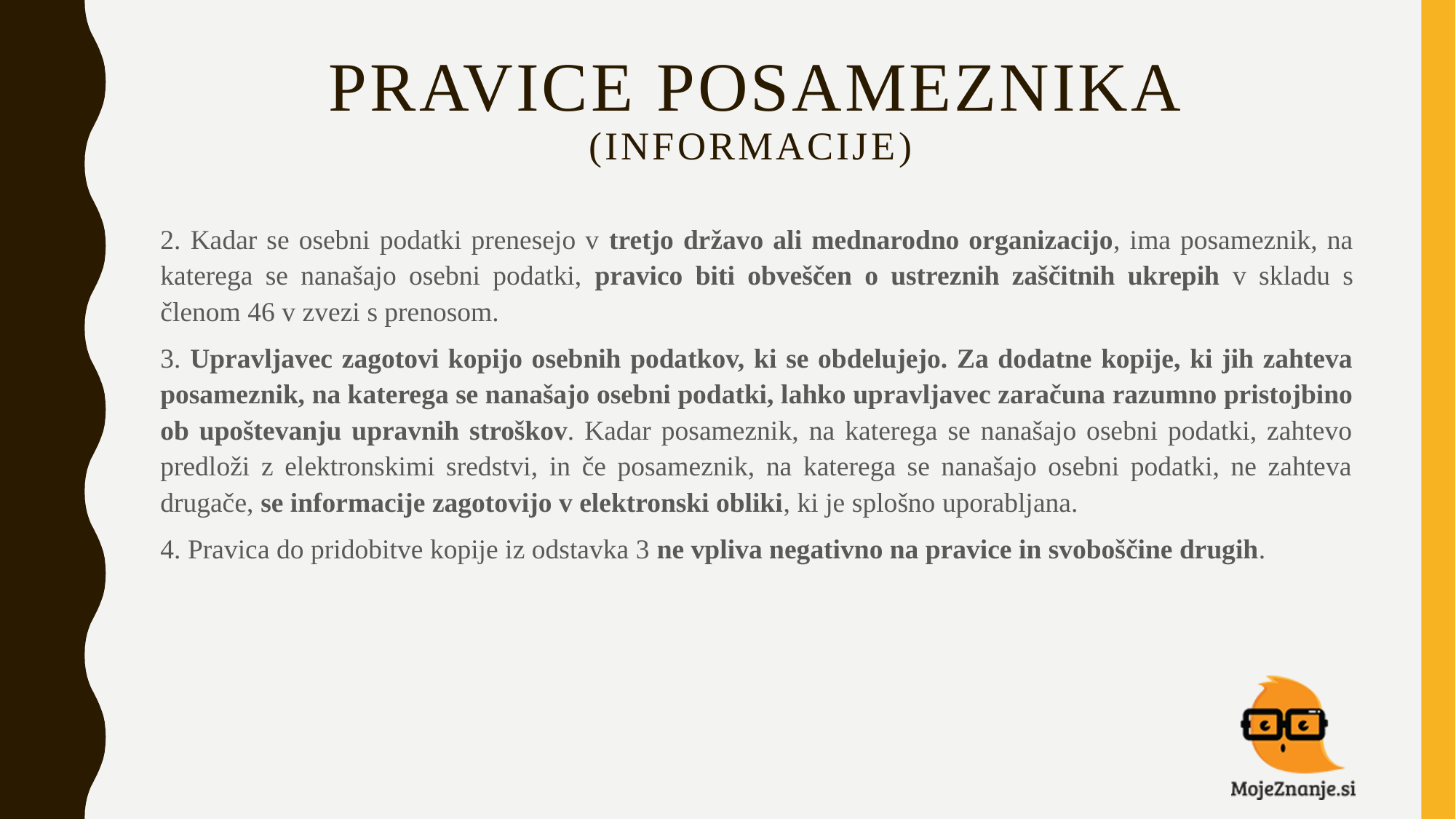

# Pravice posameznika (Informacije)
2. Kadar se osebni podatki prenesejo v tretjo državo ali mednarodno organizacijo, ima posameznik, na katerega se nanašajo osebni podatki, pravico biti obveščen o ustreznih zaščitnih ukrepih v skladu s členom 46 v zvezi s prenosom.
3. Upravljavec zagotovi kopijo osebnih podatkov, ki se obdelujejo. Za dodatne kopije, ki jih zahteva posameznik, na katerega se nanašajo osebni podatki, lahko upravljavec zaračuna razumno pristojbino ob upoštevanju upravnih stroškov. Kadar posameznik, na katerega se nanašajo osebni podatki, zahtevo predloži z elektronskimi sredstvi, in če posameznik, na katerega se nanašajo osebni podatki, ne zahteva drugače, se informacije zagotovijo v elektronski obliki, ki je splošno uporabljana.
4. Pravica do pridobitve kopije iz odstavka 3 ne vpliva negativno na pravice in svoboščine drugih.